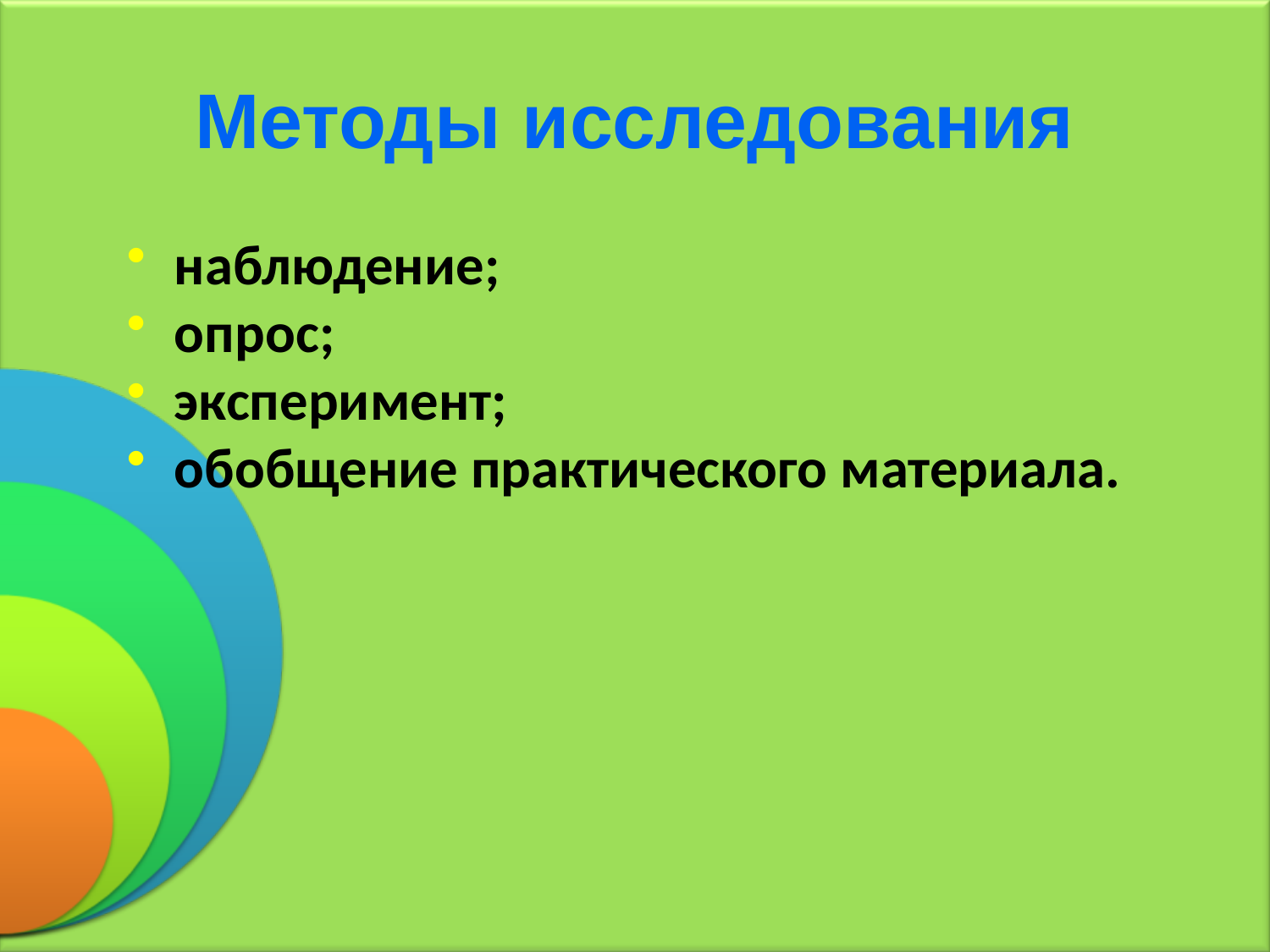

# Методы исследования
наблюдение;
опрос;
эксперимент;
обобщение практического материала.